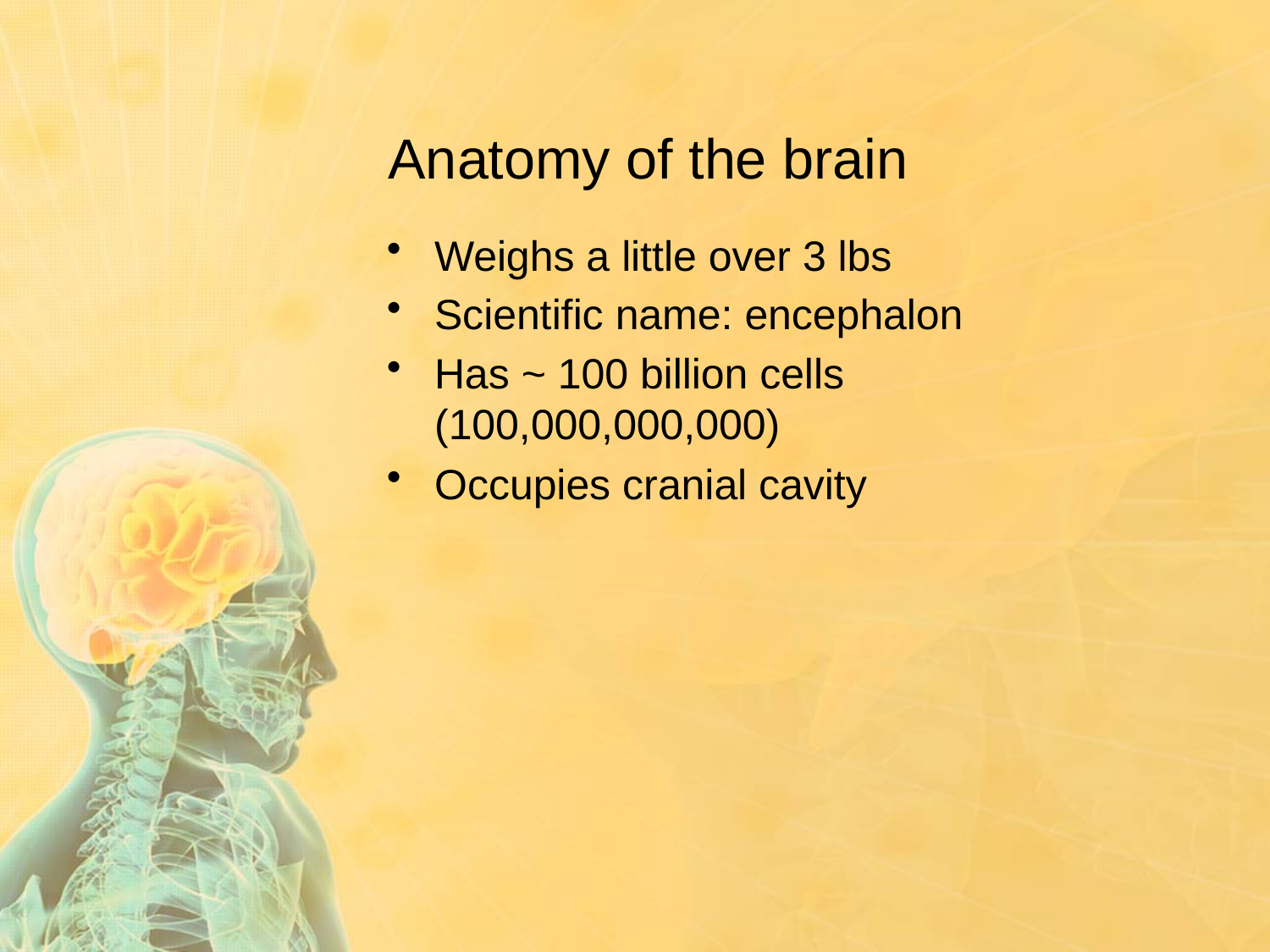

# Anatomy of the brain
Weighs a little over 3 lbs
Scientific name: encephalon
Has ~ 100 billion cells     (100,000,000,000)
Occupies cranial cavity